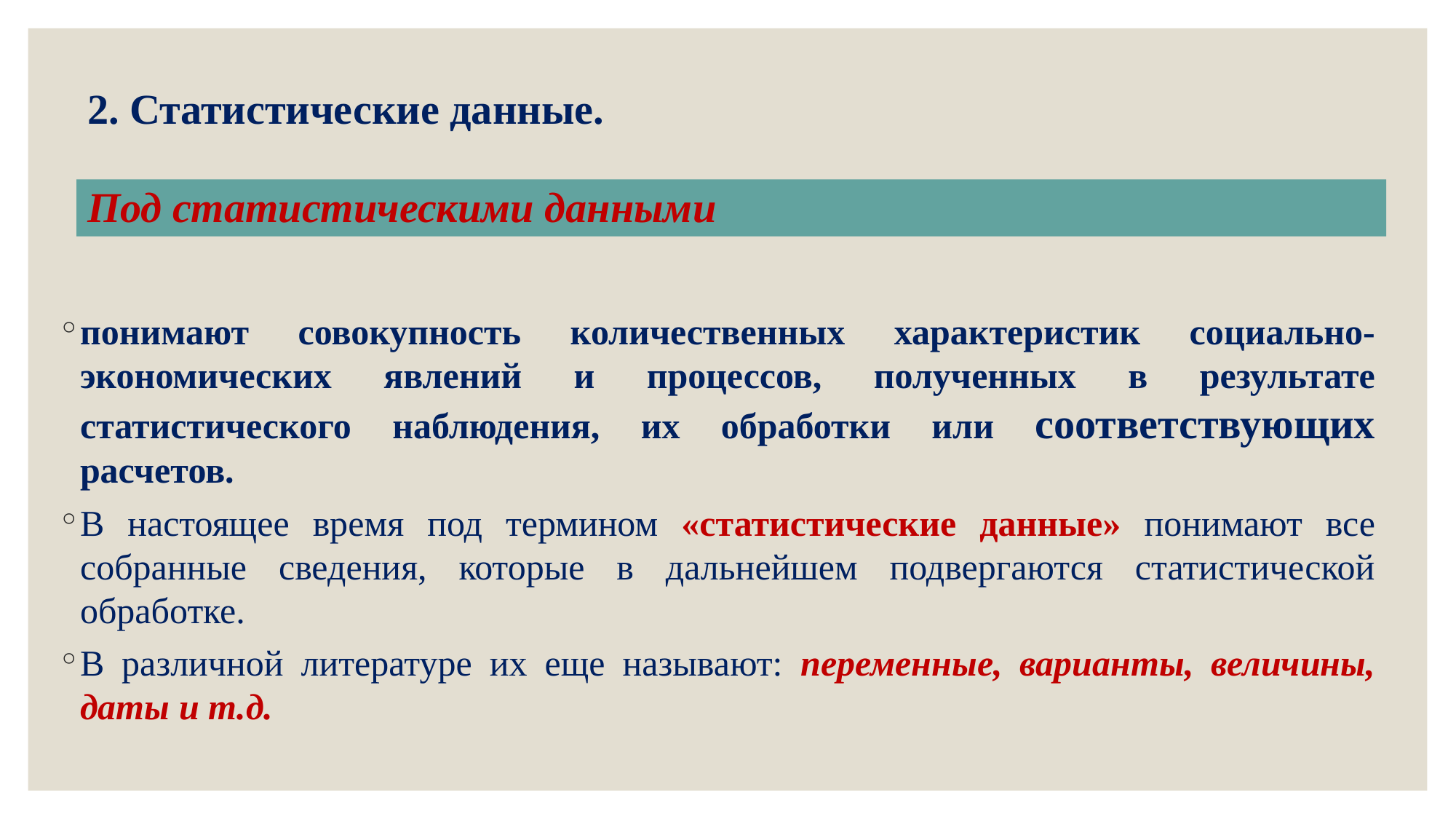

# 2. Статистические данные. Под статистическими данными
понимают совокупность количественных характеристик социально-экономических явлений и процессов, полученных в результате статистического наблюдения, их обработки или соответствующих расчетов.
В настоящее время под термином «статистические данные» понимают все собранные сведения, которые в дальнейшем подвергаются статистической обработке.
В различной литературе их еще называют: переменные, варианты, величины, даты и т.д.